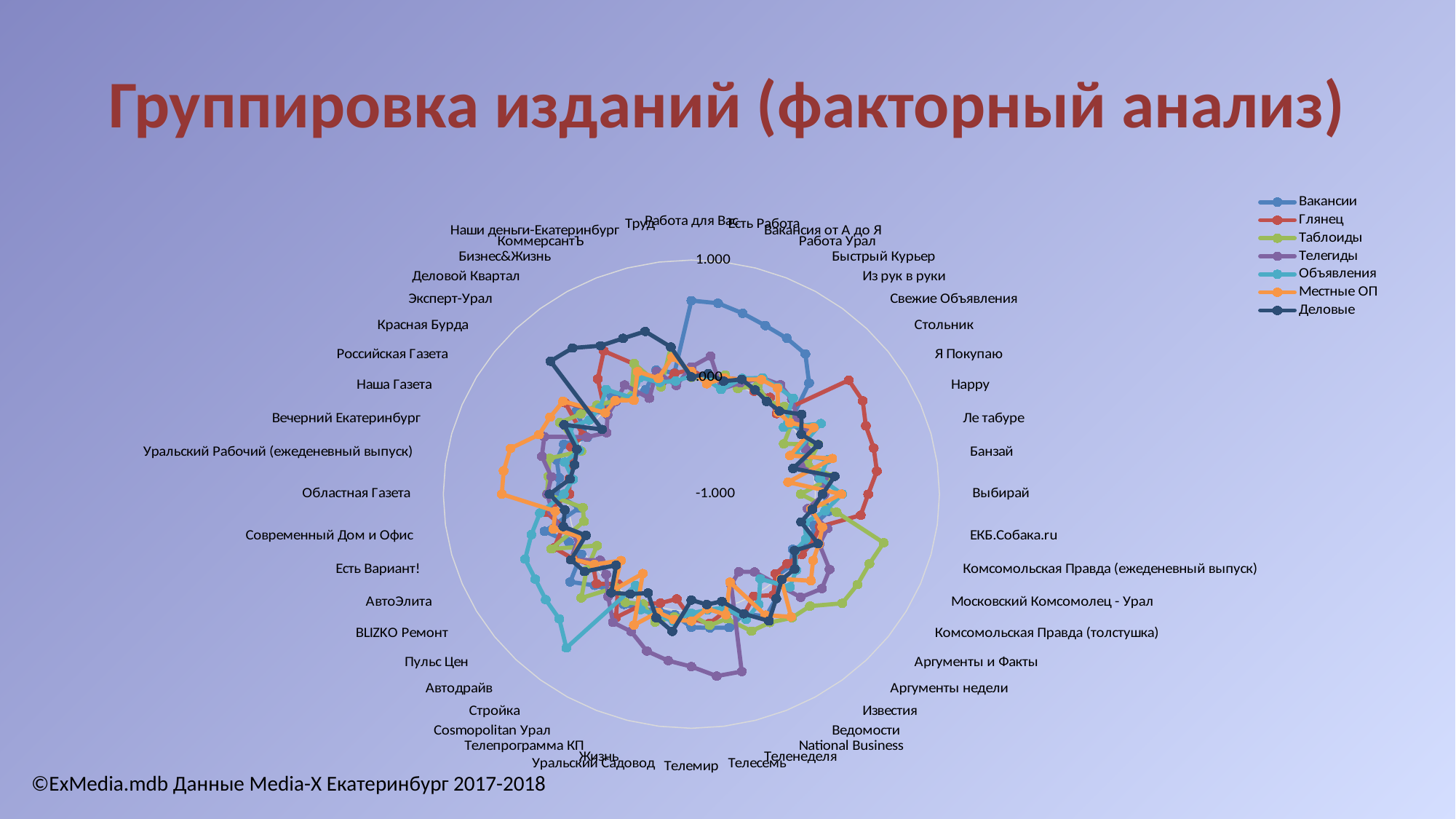

# Группировка изданий (факторный анализ)

### Chart

| Category | Вакансии | Глянец | Таблоиды | Телегиды | Объявления | Местные ОП | Деловые |
|---|---|---|---|---|---|---|---|
| Работа для Вас | 0.6538224580202361 | 0.061857147004847804 | -0.0018288858670779341 | 0.08787969443212308 | 0.008488627944257079 | 0.049685270184938686 | 0.0013013050817624644 |
| Есть Работа | 0.645264480310502 | -0.007547543220510602 | -0.009788357908321934 | 0.18869407559143597 | -0.01571398240499531 | -0.04889413364234159 | 0.038617276663519114 |
| Вакансия от А до Я | 0.599440678239722 | 0.03194742695194282 | 0.053978843868596686 | -0.06930467388876396 | -0.07418645237296566 | 0.027231675726237123 | -0.0007636504947979447 |
| Работа Урал | 0.5591387298577394 | 0.055742445524723724 | -0.022131691699446742 | 0.028942420943250165 | 0.07056972372236285 | 0.060773366268888976 | 0.06108508412297429 |
| Быстрый Курьер | 0.5383419754952595 | 0.01490114982112084 | 0.07327754663509226 | 0.14603972810123467 | 0.14726962888856515 | 0.13037234554076374 | 0.02780356123894564 |
| Из рук в руки | 0.5098000196202167 | 0.042270664785502864 | 0.0032006643059761825 | 0.1786482186647896 | 0.1511428333562989 | 0.1417525139404517 | -0.000744095636557547 |
| Свежие Объявления | 0.3421531175017307 | -0.027227561258449797 | 0.05939374239446266 | 0.14561842362068578 | 0.1594769146261527 | -0.011064776238433691 | 0.004194724046035255 |
| Стольник | -0.0006314673110865323 | 0.5993990703164719 | 0.03105457632171587 | 0.07722331045473202 | -0.06251095285853346 | 0.0012408717078276068 | 0.12008261704391096 |
| Я Покупаю | 0.05273240990568046 | 0.5950066441994012 | -0.1396573188544074 | 0.08091711132200421 | 0.2063619641692465 | 0.1375774772723224 | 0.022744205602464006 |
| Happy | -0.0002657757847958524 | 0.5227770953194195 | 0.1084731013269671 | -0.001443617798820782 | -0.09513929068391765 | -0.13912883166079631 | 0.10594127595501639 |
| Ле табуре | -0.046627164728591845 | 0.5219571564195629 | -0.02834417788843276 | -0.08729343510423582 | 0.13444074995367325 | 0.17545016504831237 | -0.1508953684168282 |
| Банзай | 0.03875644797526425 | 0.508339396693446 | 0.1567266838478987 | 0.07653029707223122 | 0.0462106687414261 | -0.21286586266863017 | 0.164776787853452 |
| Выбирай | 0.06839834533340898 | 0.4258950189910708 | -0.11832623267997111 | 0.07230262005160099 | 0.21601641626864404 | 0.2096902858467143 | 0.057984525371874394 |
| ЕКБ.Собака.ru | 0.11673968561590273 | 0.3767792091453977 | 0.18104367633543503 | -0.05497282739115974 | 0.08826039646632297 | -0.026078354860259487 | -0.015262229979579189 |
| Комсомольская Правда (ежеденевный выпуск) | 0.023695238878324757 | 0.07229614016983163 | 0.6045504346935598 | 0.13587007773872034 | -0.0523862830243424 | 0.09265497108557462 | -0.08430230656798468 |
| Московский Комсомолец - Урал | 0.05556747004877312 | 0.061311665134804384 | 0.5539787534010383 | 0.11718040376204676 | 5.531021270724719e-05 | 0.11290138358382909 | 0.10517119132029763 |
| Комсомольская Правда (толстушка) | -0.056438155169051776 | 0.02854932147966344 | 0.5457301995695477 | 0.2864385198336698 | -0.03218748241583069 | 0.13294218691571708 | -0.03866092598246514 |
| Аргументы и Факты | 0.008481030354659391 | -0.024996711066863145 | 0.5323770267952421 | 0.325950661232576 | 0.06598902834942195 | 0.2153703626138298 | 0.050595829163479676 |
| Аргументы недели | -0.020320359616756673 | -0.04007461880897366 | 0.35279320629232264 | 0.24558811799908745 | 0.12288128230031863 | 0.02319842264320661 | 0.03089993152191041 |
| Известия | 0.1226072066059247 | 0.08641111939839073 | 0.331262337501384 | -0.1624532968503933 | -0.08725255141069244 | 0.3204698120664001 | 0.12469651454144272 |
| Ведомости | 0.2044188409026052 | 0.007296906188599488 | 0.2662004902929104 | -0.23482762690007156 | 0.08594873542971355 | 0.19284469554355013 | 0.25052197945889565 |
| National Business | 0.10710394981989552 | 0.11243008217563884 | 0.26615564310144474 | -0.1621500755863417 | 0.15693692351162258 | -0.18602639483519764 | 0.10598784050932812 |
| Теленеделя | 0.18009911986267493 | 0.040019509465223944 | 0.10244574540373182 | 0.5686242418829232 | 0.00341878199175304 | 0.06664733764218797 | -0.0510904179095393 |
| Телесемь | 0.15234237733494663 | 0.11398825103453522 | 0.1301645947348924 | 0.5671077370575249 | -0.0036717498071556246 | -0.012319222892147699 | -0.049458526679847736 |
| Телемир | 0.13719215046086838 | 0.06444410450555488 | 0.030570624039270876 | 0.4734463441092631 | 0.016609506214715287 | 0.08445350178193017 | -0.09510536669144529 |
| Уральский Садовод | 0.03886399818765936 | -0.09681648917509583 | 0.056708537357992535 | 0.43468777884767346 | 0.09704230078444781 | 0.07963120894815601 | 0.18221493617442586 |
| Жизнь | 0.024585699114615812 | -0.03709925411808075 | 0.13138719908017657 | 0.38765148195583754 | 0.06901265990134033 | 0.043842877804707296 | 0.0928239618774898 |
| Телепрограмма КП | 0.0643509640027216 | 0.017366655405908413 | 0.015084514379736704 | 0.26993668061577397 | 0.06846884110399044 | 0.2103219260125641 | -0.0855928564994016 |
| Cosmopolitan Урал | 0.08753399700176757 | 0.21582980999622275 | 0.06687722095908782 | 0.2644808215404877 | -0.09973169638579638 | -0.21682746970152122 | -0.014993178450729358 |
| Стройка | 0.03976838178028437 | -0.03246636689785677 | 0.004820958386886712 | 0.10186743677215968 | 0.6556976575317899 | 0.03370807279505106 | 0.06244354604435269 |
| Автодрайв | 0.10167272163027449 | 0.08149822827777316 | 0.2545666438208499 | -0.028101122475518697 | 0.5062475920842211 | -0.19834896582313938 | -0.14185791766443687 |
| Пульс Цен | 0.23116315413442054 | -0.0004648842667146348 | 0.06682400343485477 | -0.07311444030469952 | 0.4801191600341829 | -0.0138771626830057 | 0.08570778627730945 |
| BLIZKO Ремонт | 0.0238838568110244 | 0.10294280183218717 | -0.12171653219716827 | 0.12273862146212526 | 0.45289877689743385 | 0.10822600656759795 | 0.12181295188156617 |
| АвтоЭлита | 0.06839930898205246 | 0.19785195214834034 | 0.2228798814763352 | -0.013390316155356768 | 0.4509582018889279 | -0.04010239259885257 | -0.07944388918564532 |
| Есть Вариант! | 0.22550234390169535 | 0.06967039685920759 | -0.10357735554054273 | 0.10914542230068662 | 0.33568299053971196 | 0.15243250318397633 | 0.0688527163343991 |
| Современный Дом и Офис | -0.08635742050191543 | 0.1834145434015193 | -0.11736201125230586 | 0.13175568324507356 | 0.2316614729871495 | 0.10670673345050813 | 0.029834853440163324 |
| Областная Газета | 0.08300153329766377 | -0.01716910084282439 | 0.1653792290985685 | 0.16198821590770277 | 0.02808505533245987 | 0.5285938642257187 | 0.14343384897659717 |
| Уральский Рабочий (ежеденевный выпуск) | 0.07471541814940681 | -0.0065807619788445714 | 0.1627114640481247 | 0.13847786592829048 | -0.03745698146879218 | 0.5265769699745901 | -0.012827956958880301 |
| Вечерний Екатеринбург | 0.12346964839704598 | -0.009374463856284437 | 0.18426964421257735 | 0.24787219333277222 | 0.05655286477313578 | 0.5095498573377424 | -0.025104254143710737 |
| Наша Газета | 0.11292099417055569 | 0.049888527075918634 | -0.03991171718164915 | 0.28328570511884765 | -0.021971937864313472 | 0.32923961637478677 | -0.0009201352239203226 |
| Российская Газета | -0.030090977006542566 | 0.008257981601069195 | 0.22509686432924084 | -0.02609864279473052 | 0.138013356211848 | 0.31527066892066635 | 0.18611153205162376 |
| Красная Бурда | 0.16857564736522013 | 0.2831670316649793 | 0.12420342280188457 | -0.1370752201234271 | 0.03804357366971741 | 0.303988947554336 | -0.09207344195122816 |
| Эксперт-Урал | -0.01374750999983468 | -0.0179484866355201 | 0.07645912787580603 | -0.04466864395282257 | 0.042073832144344535 | -0.01770051513432988 | 0.6062360886534061 |
| Деловой Квартал | 0.05959195170039024 | 0.2398779745360095 | 0.005542403070900072 | -0.0016627159788816781 | 0.12805062829319702 | 0.00847640322142298 | 0.5739063130443646 |
| Бизнес&Жизнь | -0.045013082409563976 | 0.412473590443599 | -0.032801236264779855 | 0.07661137697455235 | -0.05147171049682169 | -0.07332553424869971 | 0.46388511542395244 |
| КоммерсантЪ | -0.0342982124788014 | 0.2037411299963955 | 0.20836441067216976 | -0.1134512155978935 | 0.07894190280998374 | 0.1331478588687075 | 0.44040525747011583 |
| Наши деньги-Екатеринбург | 0.09746862022247697 | -0.04997438044338014 | -0.051608233970599854 | 0.0847482851225545 | -0.011455881020858791 | 0.02515559617343384 | 0.43944831530904704 |
| Труд | 0.044980360102602 | 0.04180706647602244 | 0.26579619154006123 | -0.06268747547543725 | -0.024866081766091362 | 0.18023338629165855 | 0.26793692521983675 |
©ExMedia.mdb Данные Media-X Екатеринбург 2017-2018